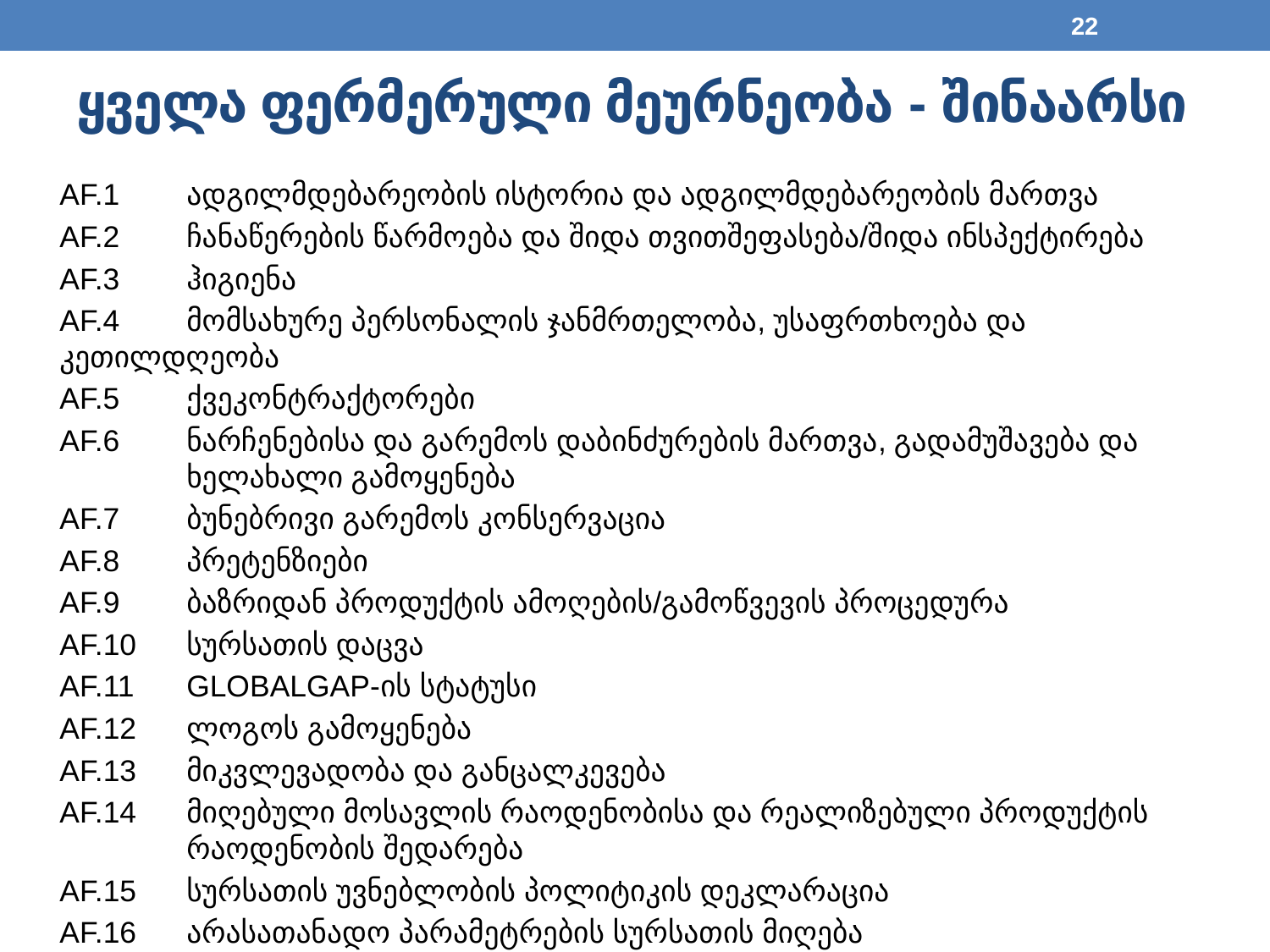

22
# ყველა ფერმერული მეურნეობა - შინაარსი
AF.1	ადგილმდებარეობის ისტორია და ადგილმდებარეობის მართვა
AF.2	ჩანაწერების წარმოება და შიდა თვითშეფასება/შიდა ინსპექტირება
AF.3	ჰიგიენა
AF.4	მომსახურე პერსონალის ჯანმრთელობა, უსაფრთხოება და კეთილდღეობა
AF.5	ქვეკონტრაქტორები
AF.6	ნარჩენებისა და გარემოს დაბინძურების მართვა, გადამუშავება და 	ხელახალი გამოყენება
AF.7	ბუნებრივი გარემოს კონსერვაცია
AF.8	პრეტენზიები
AF.9	ბაზრიდან პროდუქტის ამოღების/გამოწვევის პროცედურა
AF.10	სურსათის დაცვა
AF.11	GLOBALGAP-ის სტატუსი
AF.12	ლოგოს გამოყენება
AF.13	მიკვლევადობა და განცალკევება
AF.14	მიღებული მოსავლის რაოდენობისა და რეალიზებული პროდუქტის 	რაოდენობის შედარება
AF.15	სურსათის უვნებლობის პოლიტიკის დეკლარაცია
AF.16	არასათანადო პარამეტრების სურსათის მიღება